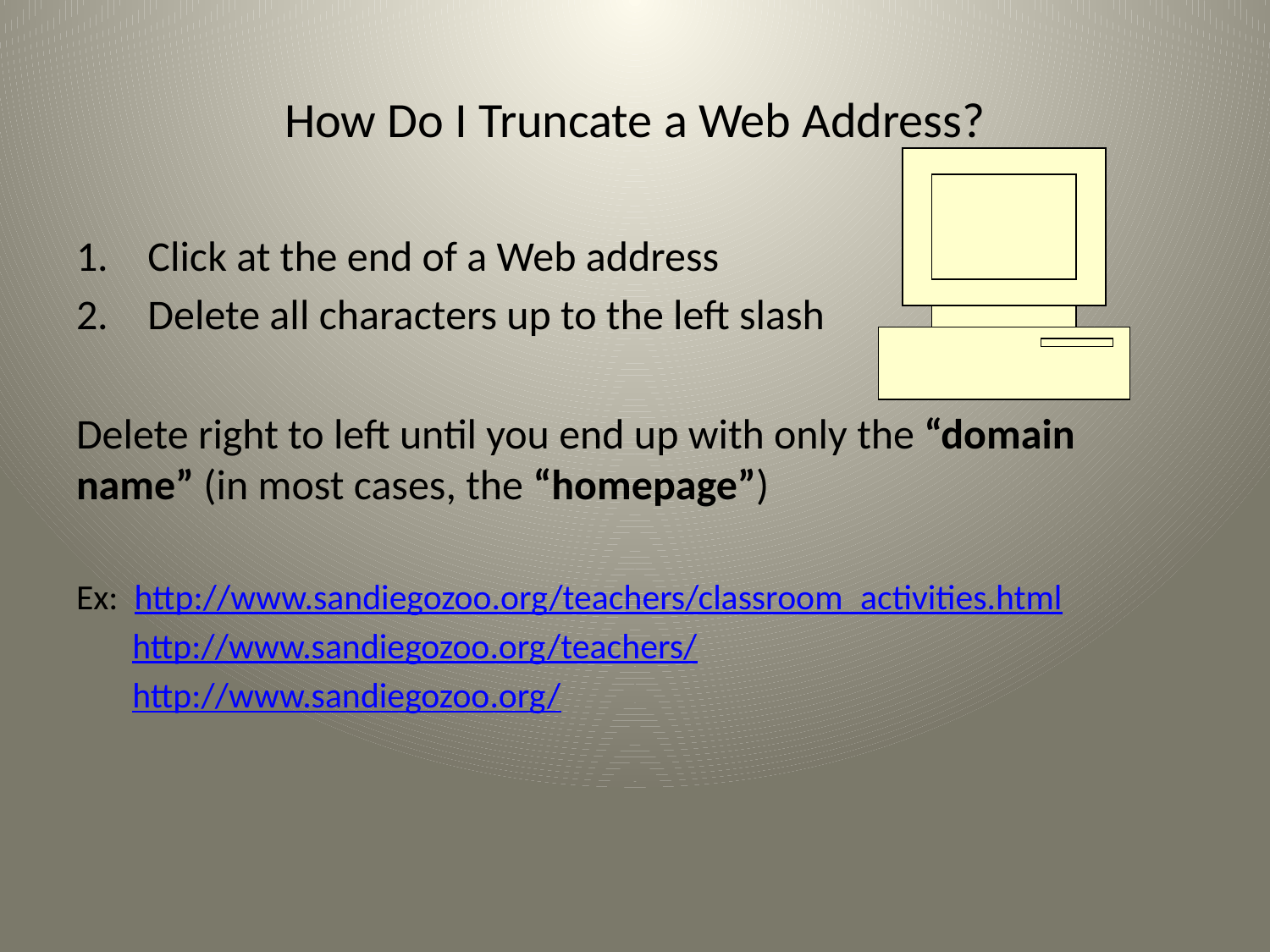

# How Do I Truncate a Web Address?

Click at the end of a Web address
Delete all characters up to the left slash

Delete right to left until you end up with only the “domain name” (in most cases, the “homepage”)

Ex:  http://www.sandiegozoo.org/teachers/classroom_activities.html
       http://www.sandiegozoo.org/teachers/
       http://www.sandiegozoo.org/